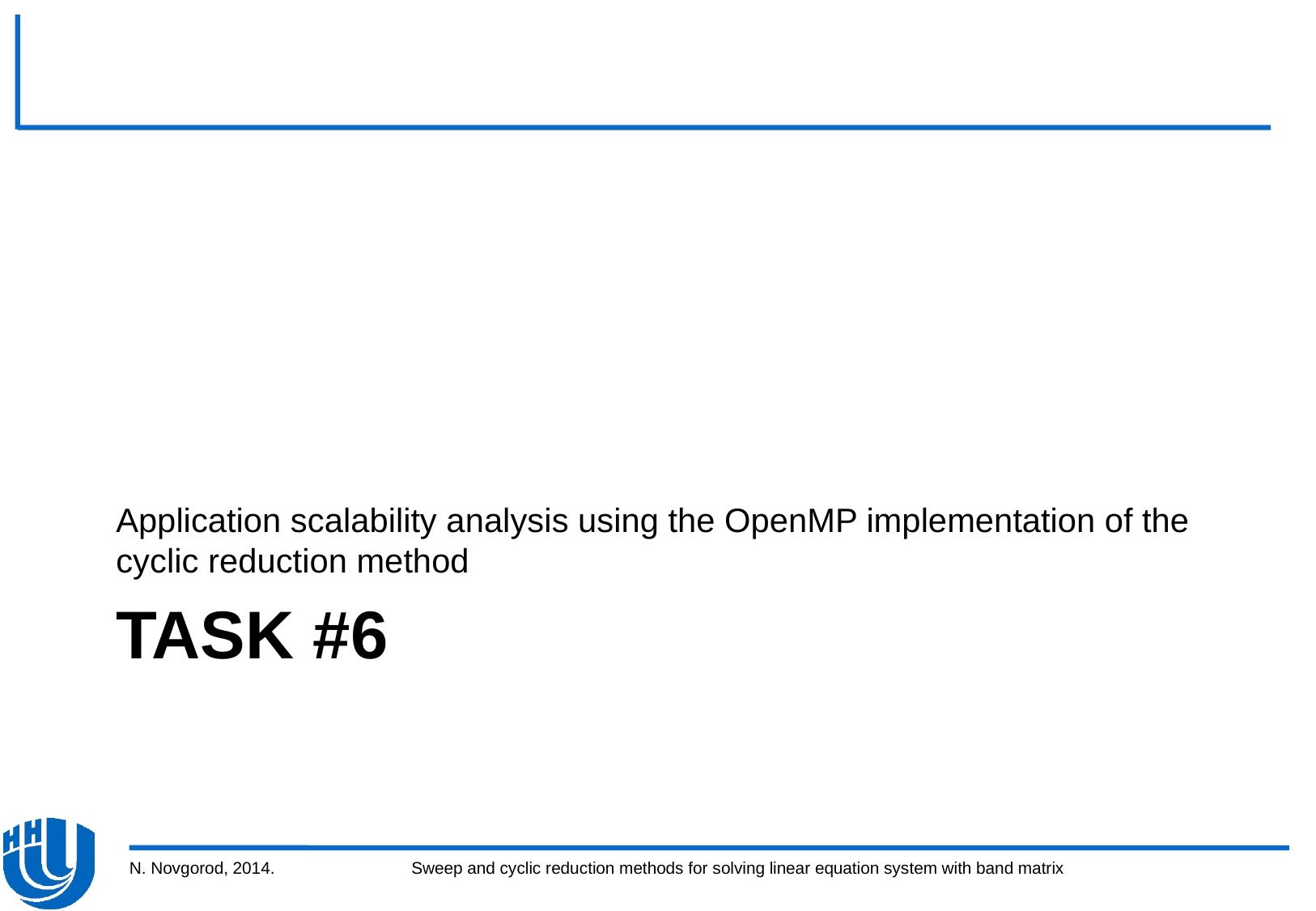

Application scalability analysis using the OpenMP implementation of the cyclic reduction method
# TASK #6
N. Novgorod, 2014.
Sweep and cyclic reduction methods for solving linear equation system with band matrix